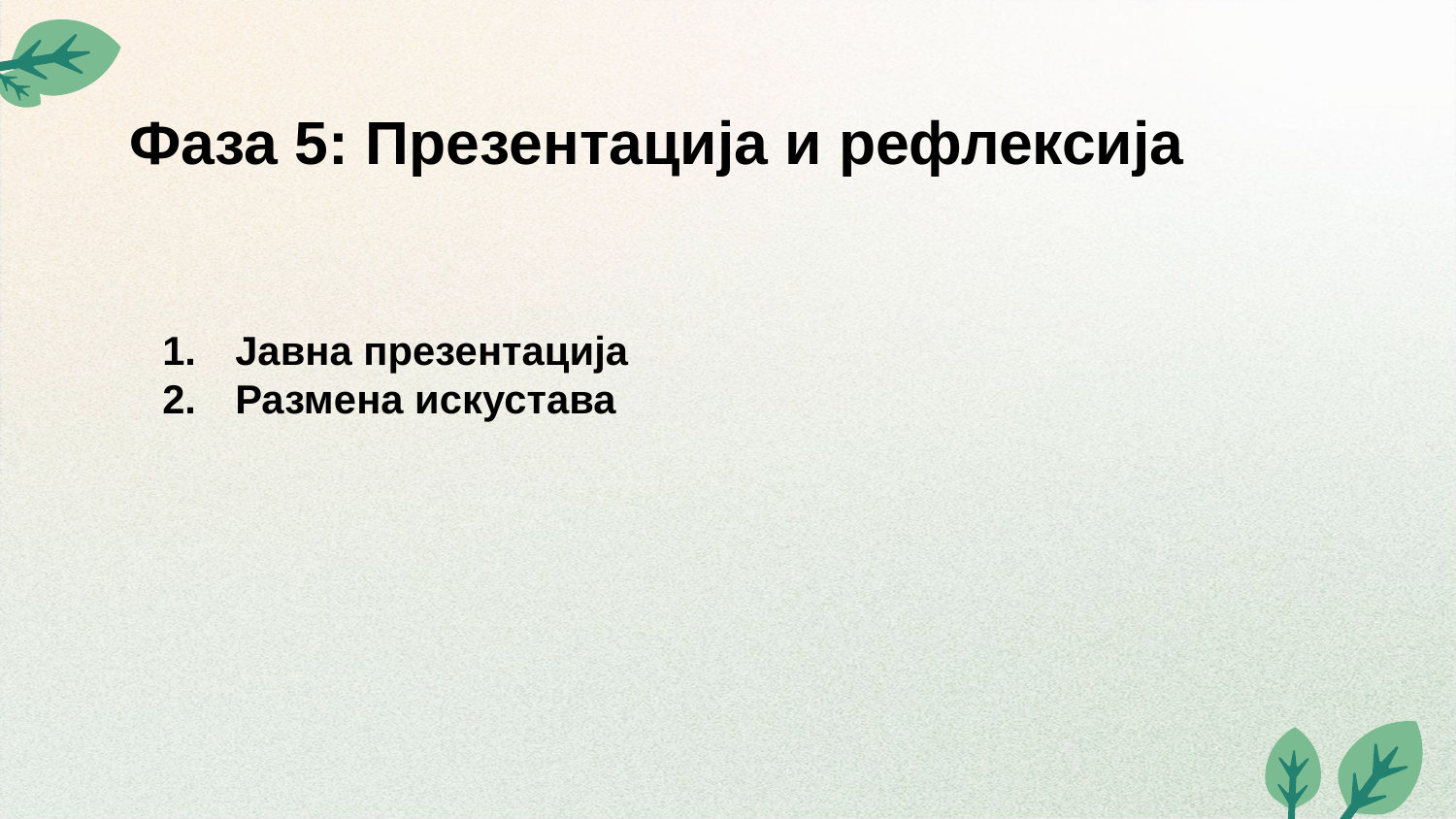

# Фаза 5: Презентација и рефлексија
Јавна презентација
Размена искустава